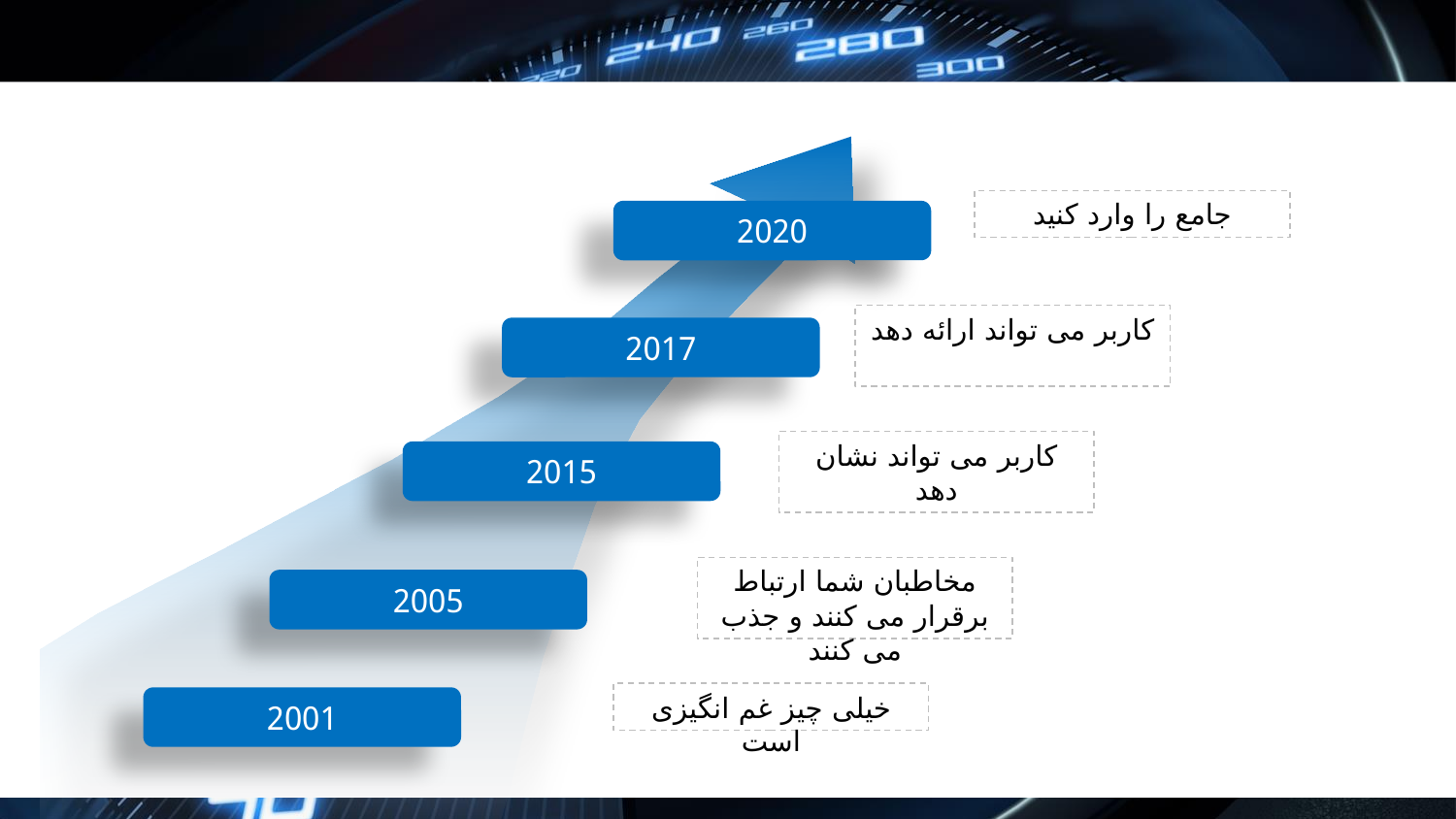

#

جامع را وارد کنید
2020
کاربر می تواند ارائه دهد
2017
کاربر می تواند نشان دهد
2015
مخاطبان شما ارتباط برقرار می کنند و جذب می کنند
2005
خیلی چیز غم انگیزی است
2001